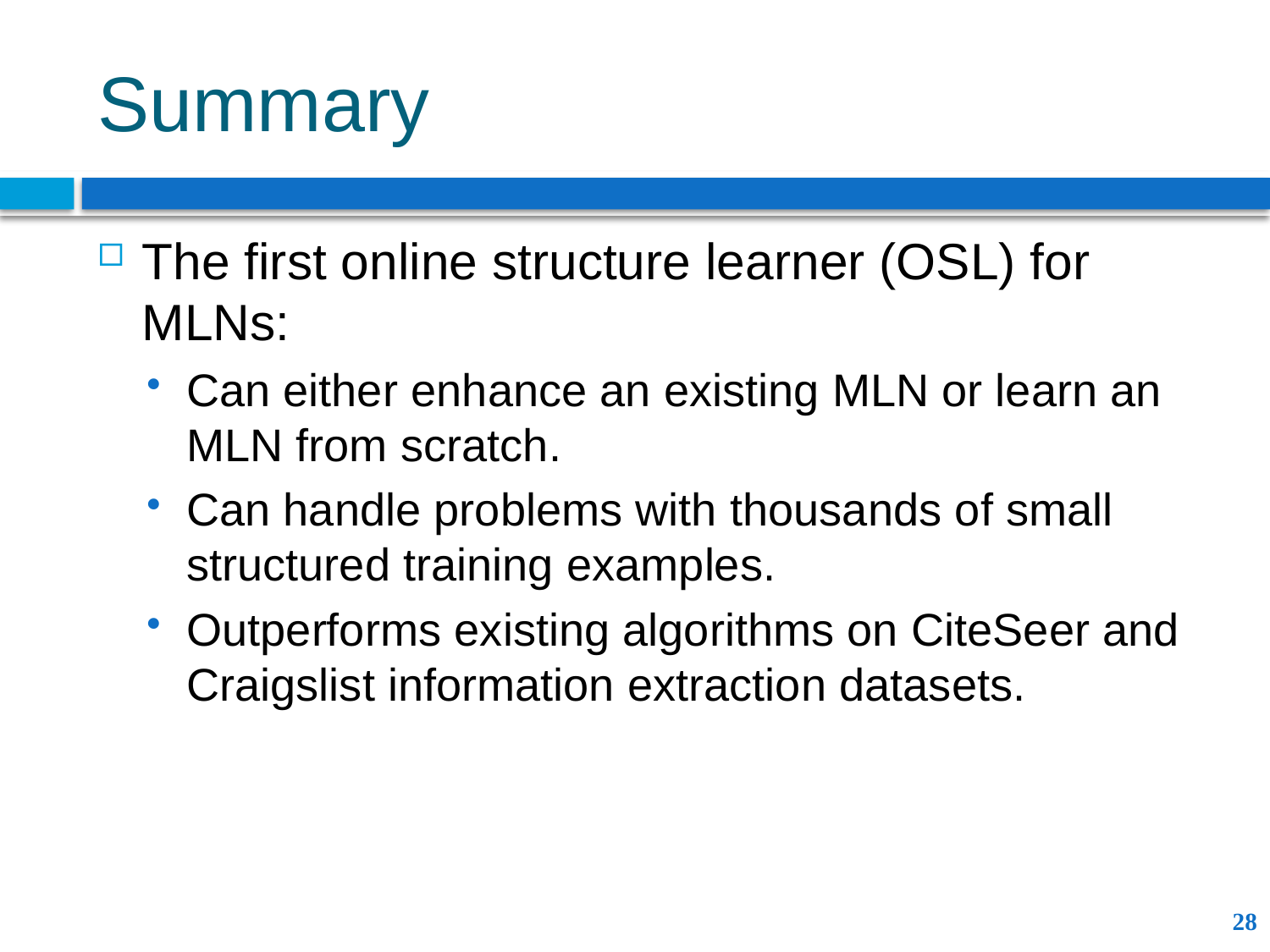

# Summary
The first online structure learner (OSL) for MLNs:
Can either enhance an existing MLN or learn an MLN from scratch.
Can handle problems with thousands of small structured training examples.
Outperforms existing algorithms on CiteSeer and Craigslist information extraction datasets.
28